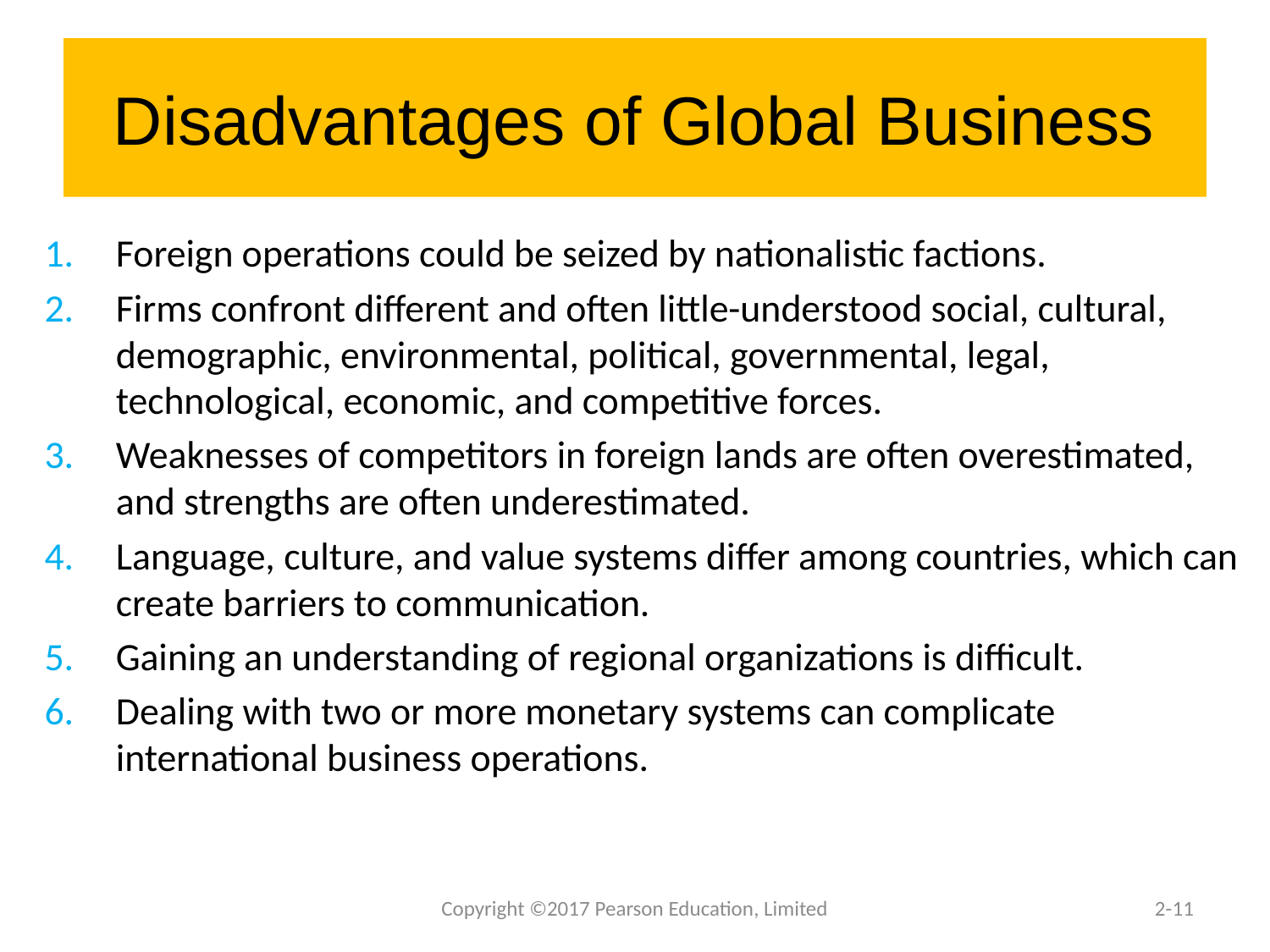

# Disadvantages of Global Business
Foreign operations could be seized by nationalistic factions.
Firms confront different and often little-understood social, cultural, demographic, environmental, political, governmental, legal, technological, economic, and competitive forces.
Weaknesses of competitors in foreign lands are often overestimated, and strengths are often underestimated.
Language, culture, and value systems differ among countries, which can create barriers to communication.
Gaining an understanding of regional organizations is difficult.
Dealing with two or more monetary systems can complicate international business operations.
Copyright ©2017 Pearson Education, Limited
2-11